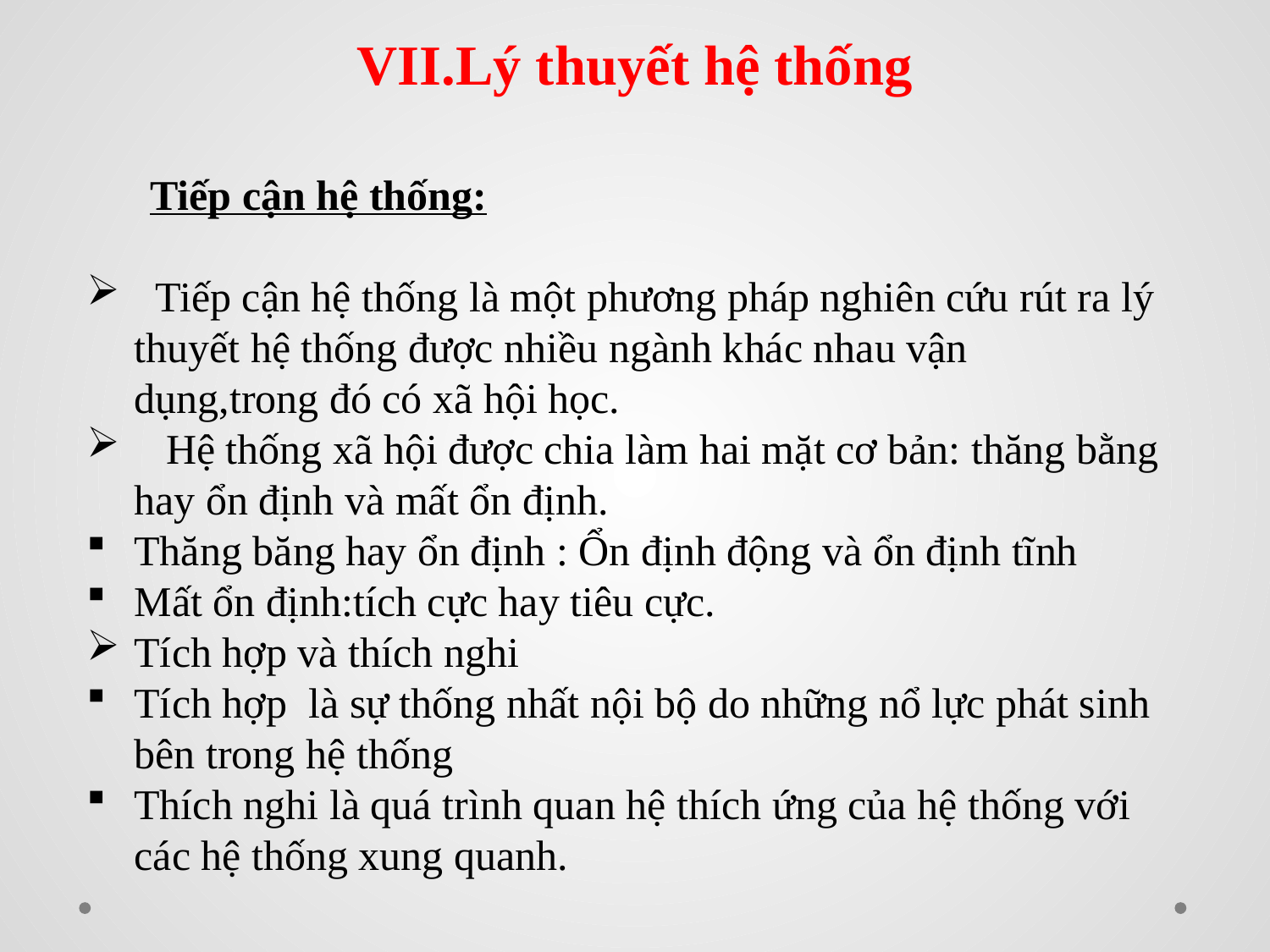

VII.Lý thuyết hệ thống
Tiếp cận hệ thống:

  Tiếp cận hệ thống là một phương pháp nghiên cứu rút ra lý thuyết hệ thống được nhiều ngành khác nhau vận dụng,trong đó có xã hội học.
   Hệ thống xã hội được chia làm hai mặt cơ bản: thăng bằng hay ổn định và mất ổn định.
Thăng băng hay ổn định : Ổn định động và ổn định tĩnh
Mất ổn định:tích cực hay tiêu cực.
Tích hợp và thích nghi
Tích hợp  là sự thống nhất nội bộ do những nổ lực phát sinh bên trong hệ thống
Thích nghi là quá trình quan hệ thích ứng của hệ thống với các hệ thống xung quanh.